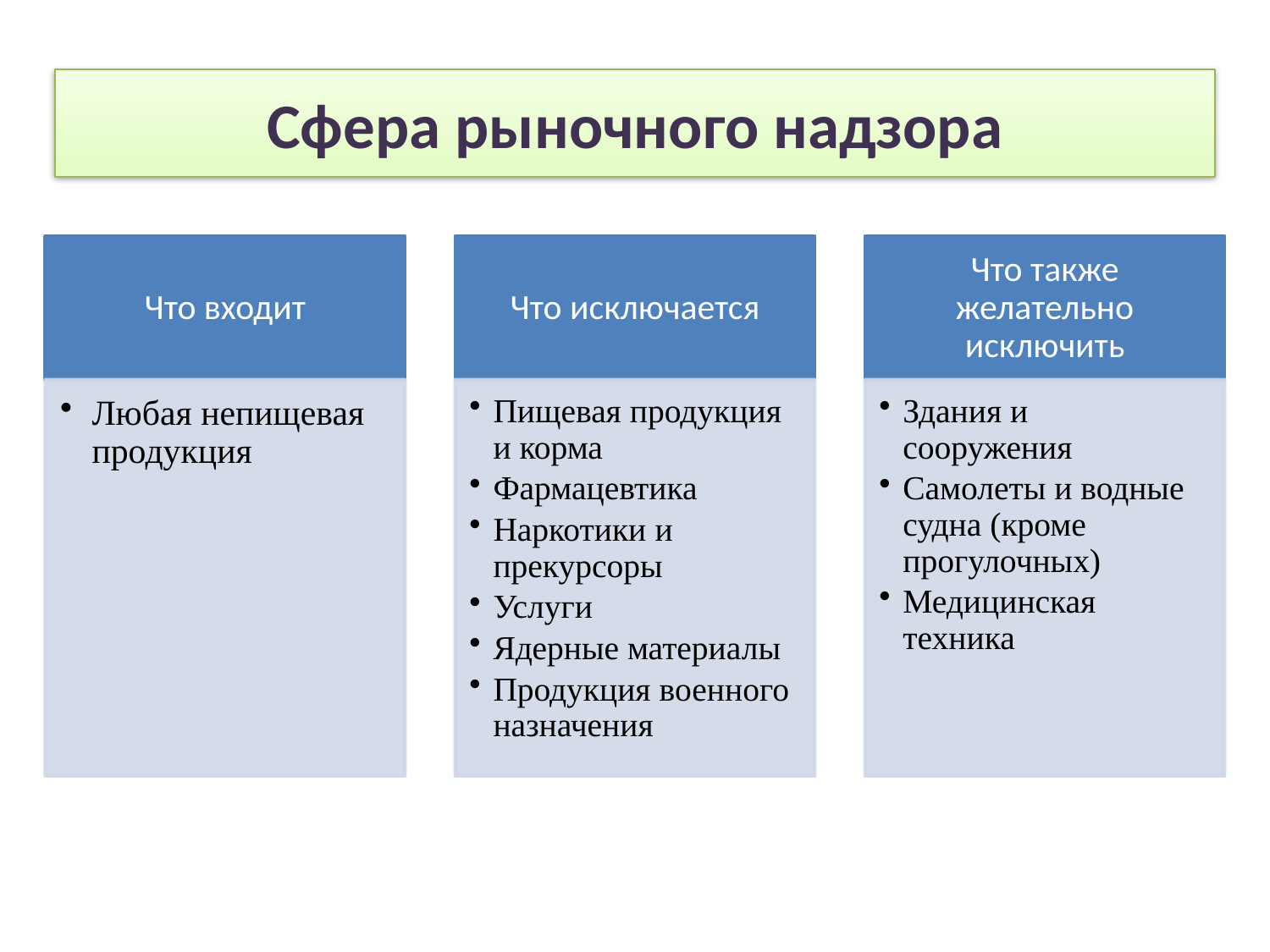

# Сфера рыночного надзора
Что входит
Любая непищевая продукция
Что исключается
Пищевая продукция и корма
Фармацевтика
Наркотики и прекурсоры
Услуги
Ядерные материалы
Продукция военного назначения
Что также желательно исключить
Здания и сооружения
Самолеты и водные судна (кроме прогулочных)
Медицинская техника